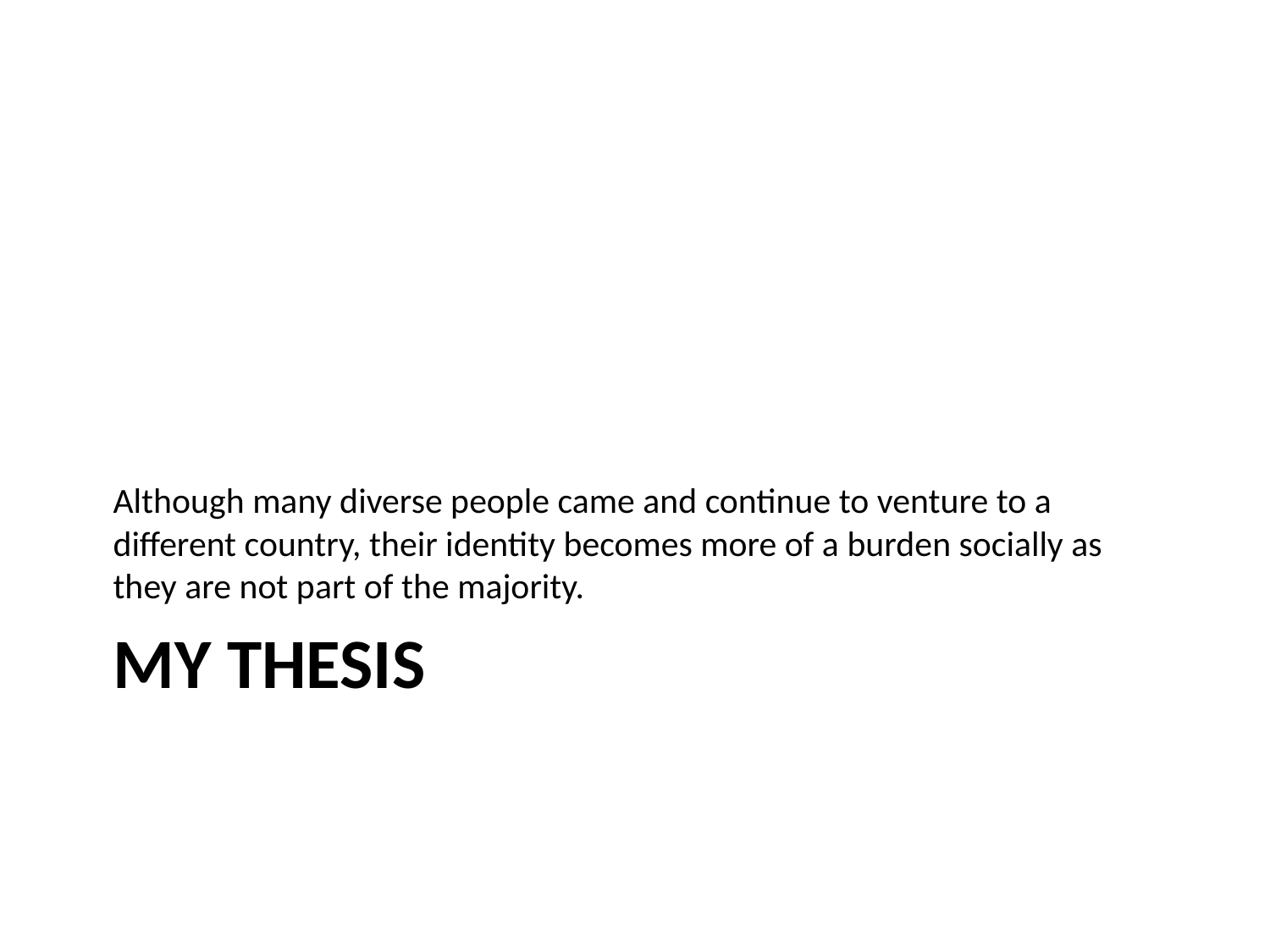

Although many diverse people came and continue to venture to a different country, their identity becomes more of a burden socially as they are not part of the majority.
# My thesis